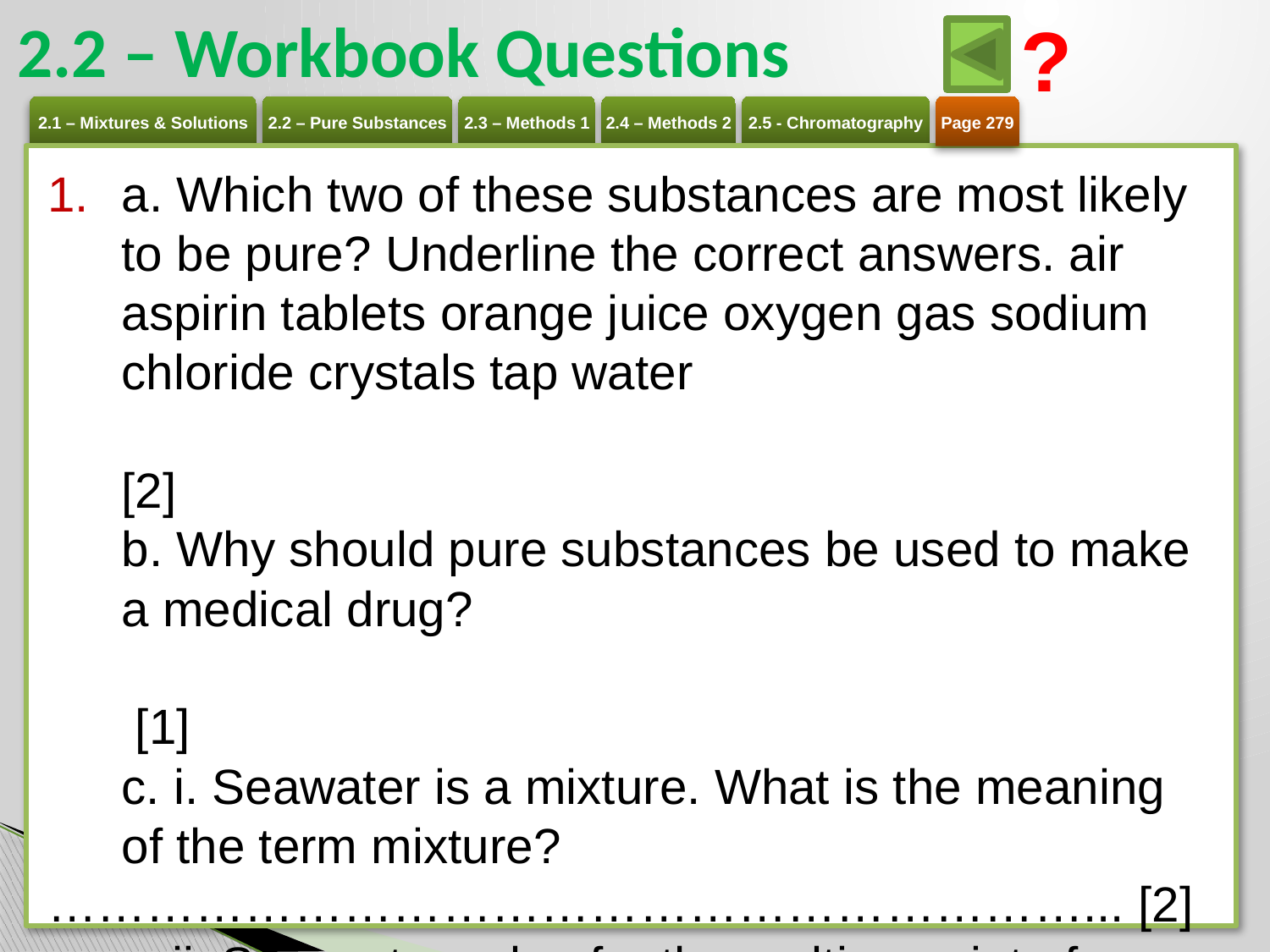

?
# 2.2 – Workbook Questions

Page 279
a. Which two of these substances are most likely to be pure? Underline the correct answers. air aspirin tablets orange juice oxygen gas sodium chloride crystals tap water	[2]
b. Why should pure substances be used to make a medical drug?	 [1]
c. i. Seawater is a mixture. What is the meaning of the term mixture?
………………………………………………………... 	[2] 	ii. Suggest a value for the melting point of
	seawater……………………………………....	[1]